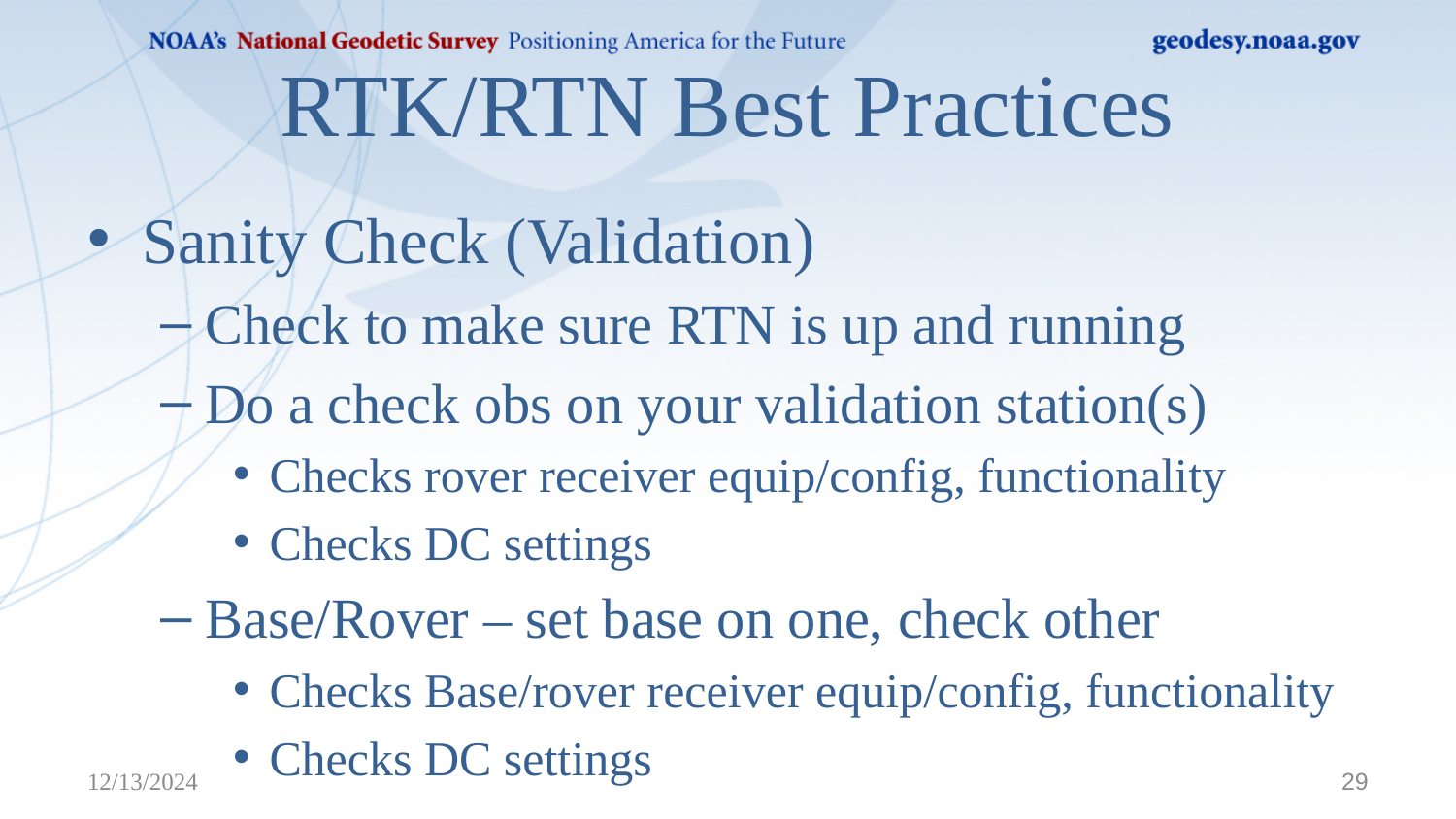

# RTK/RTN Best Practices
Sanity Check (Validation)
Check to make sure RTN is up and running
Do a check obs on your validation station(s)
Checks rover receiver equip/config, functionality
Checks DC settings
Base/Rover – set base on one, check other
Checks Base/rover receiver equip/config, functionality
Checks DC settings

12/13/2024
29